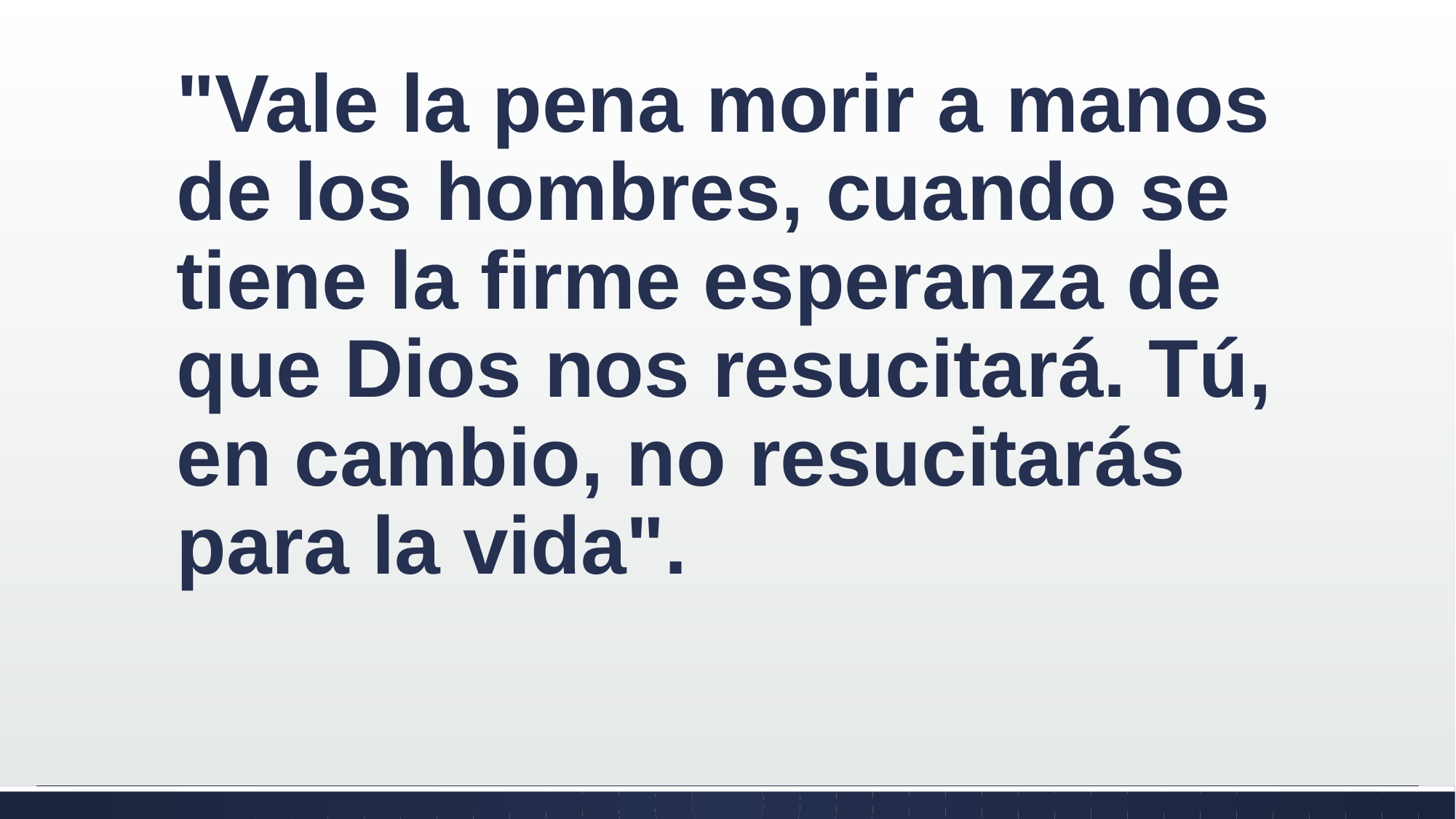

#
"Vale la pena morir a manos de los hombres, cuando se tiene la firme esperanza de que Dios nos resucitará. Tú, en cambio, no resucitarás para la vida".